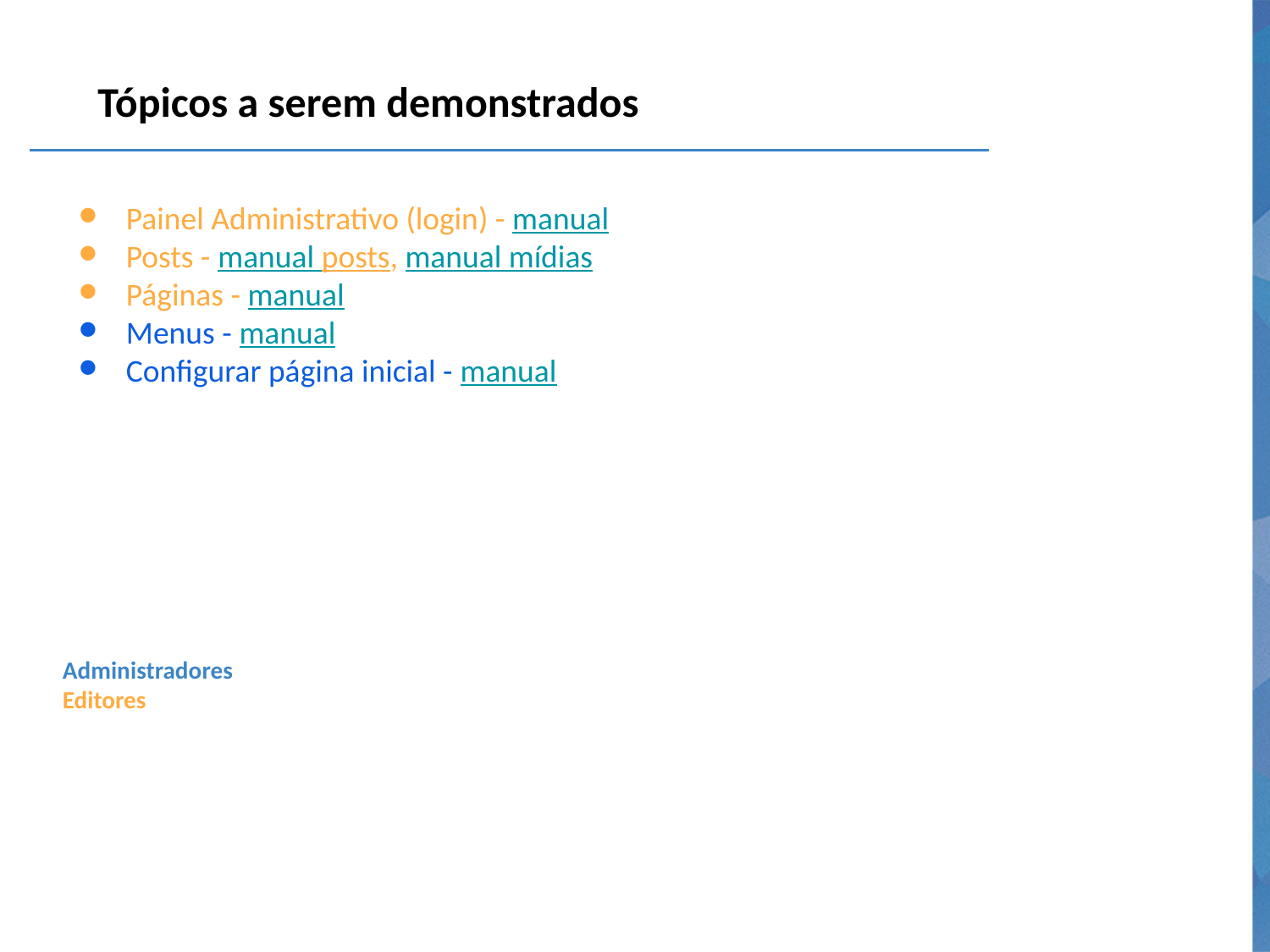

# Tópicos a serem demonstrados
Painel Administrativo (login) - manual
Posts - manual posts, manual mídias
Páginas - manual
Menus - manual
Configurar página inicial - manual

Administradores
Editores